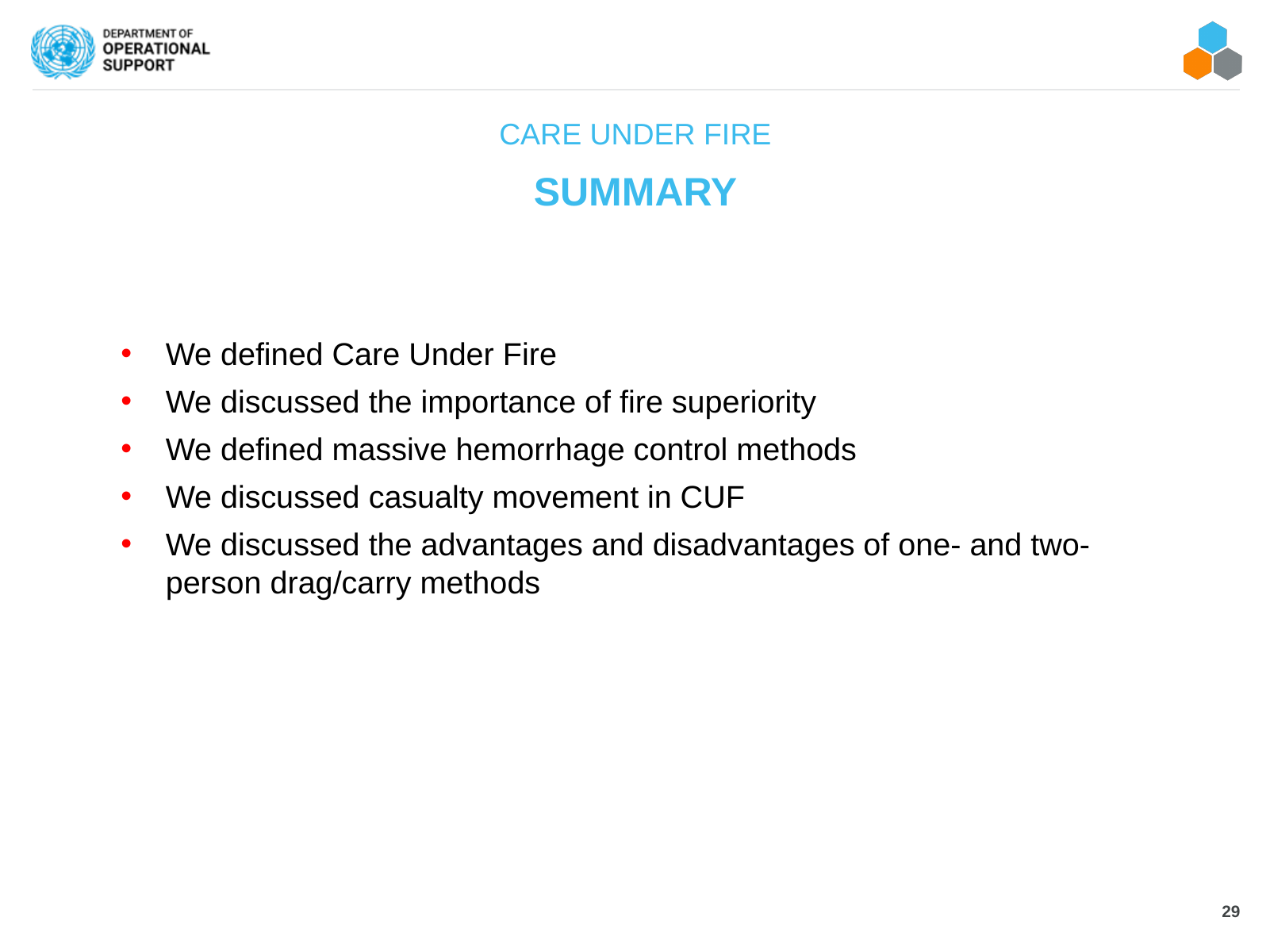

CARE UNDER FIRE
#
SUMMARY

We defined Care Under Fire
We discussed the importance of fire superiority
We defined massive hemorrhage control methods
We discussed casualty movement in CUF
We discussed the advantages and disadvantages of one- and two-person drag/carry methods